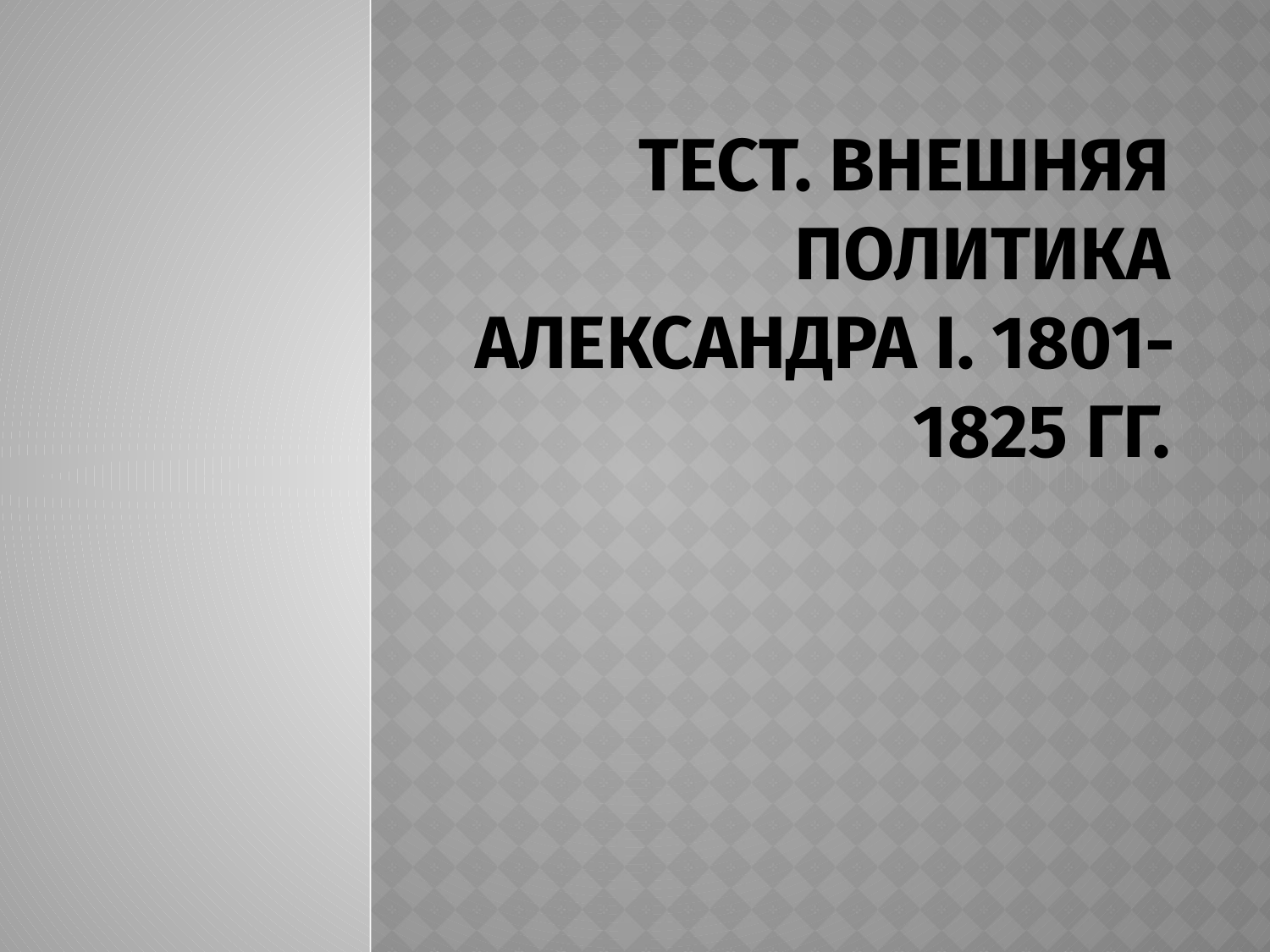

# Тест. Внешняя политика Александра I. 1801-1825 гг.